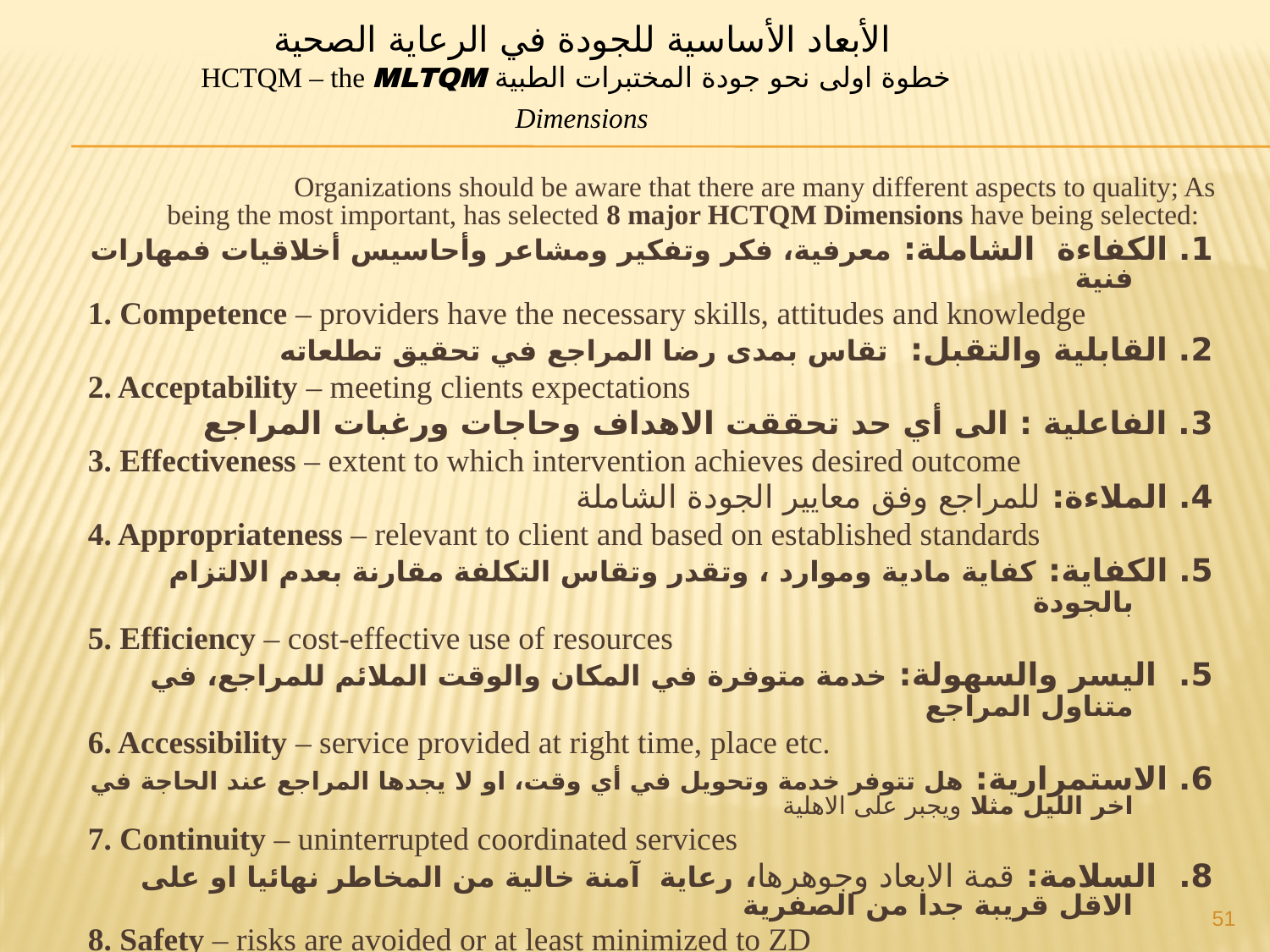

الأبعاد الأساسية للجودة في الرعاية الصحية
خطوة اولى نحو جودة المختبرات الطبية HCTQM – the MLTQM Dimensions
		Organizations should be aware that there are many different aspects to quality; As being the most important, has selected 8 major HCTQM Dimensions have being selected:
1. الكفاءة  الشاملة: معرفية، فكر وتفكير ومشاعر وأحاسيس أخلاقيات فمهارات فنية
1. Competence – providers have the necessary skills, attitudes and knowledge
2. القابلية والتقبل:  تقاس بمدى رضا المراجع في تحقيق تطلعاته
2. Acceptability – meeting clients expectations
3. الفاعلية : الى أي حد تحققت الاهداف وحاجات ورغبات المراجع
3. Effectiveness – extent to which intervention achieves desired outcome
4. الملاءة: للمراجع وفق معايير الجودة الشاملة
4. Appropriateness – relevant to client and based on established standards
5. الكفاية: كفاية مادية وموارد ، وتقدر وتقاس التكلفة مقارنة بعدم الالتزام بالجودة
5. Efficiency – cost-effective use of resources
5.  اليسر والسهولة: خدمة متوفرة في المكان والوقت الملائم للمراجع، في متناول المراجع
6. Accessibility – service provided at right time, place etc.
6. الاستمرارية: هل تتوفر خدمة وتحويل في أي وقت، او لا يجدها المراجع عند الحاجة في اخر الليل مثلا ويجبر على الاهلية
7. Continuity – uninterrupted coordinated services
8.  السلامة: قمة الابعاد وجوهرها، رعاية  آمنة خالية من المخاطر نهائيا او على  الاقل قريبة جدا من الصفرية
8. Safety – risks are avoided or at least minimized to ZD

أي  أن الجودة الشاملة هي المعتمدة على رضا المراجع  - النموذج يشرح   the CcMLTQM
51